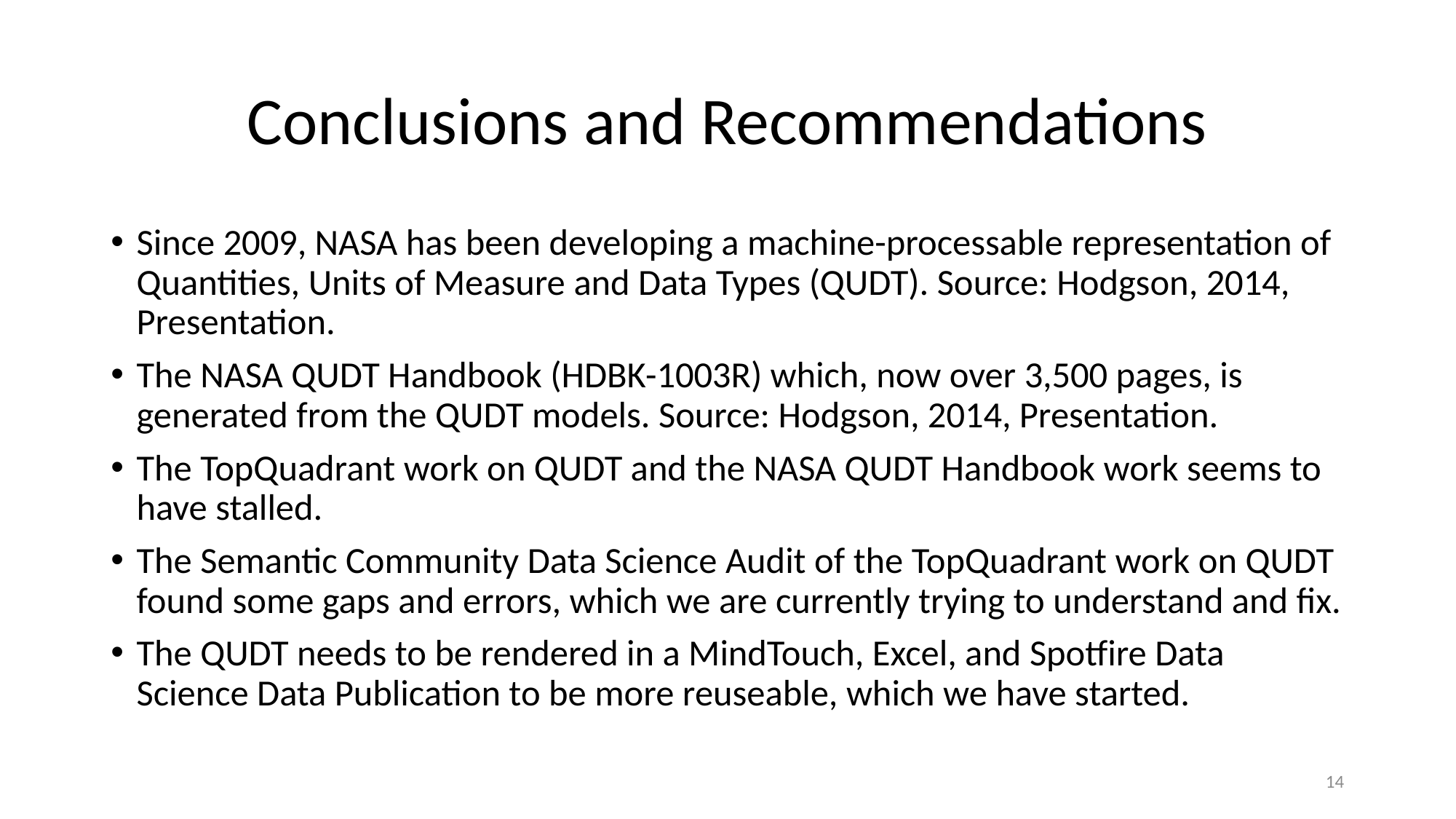

# Conclusions and Recommendations
Since 2009, NASA has been developing a machine-processable representation of Quantities, Units of Measure and Data Types (QUDT). Source: Hodgson, 2014, Presentation.
The NASA QUDT Handbook (HDBK-1003R) which, now over 3,500 pages, is generated from the QUDT models. Source: Hodgson, 2014, Presentation.
The TopQuadrant work on QUDT and the NASA QUDT Handbook work seems to have stalled.
The Semantic Community Data Science Audit of the TopQuadrant work on QUDT found some gaps and errors, which we are currently trying to understand and fix.
The QUDT needs to be rendered in a MindTouch, Excel, and Spotfire Data Science Data Publication to be more reuseable, which we have started.
14